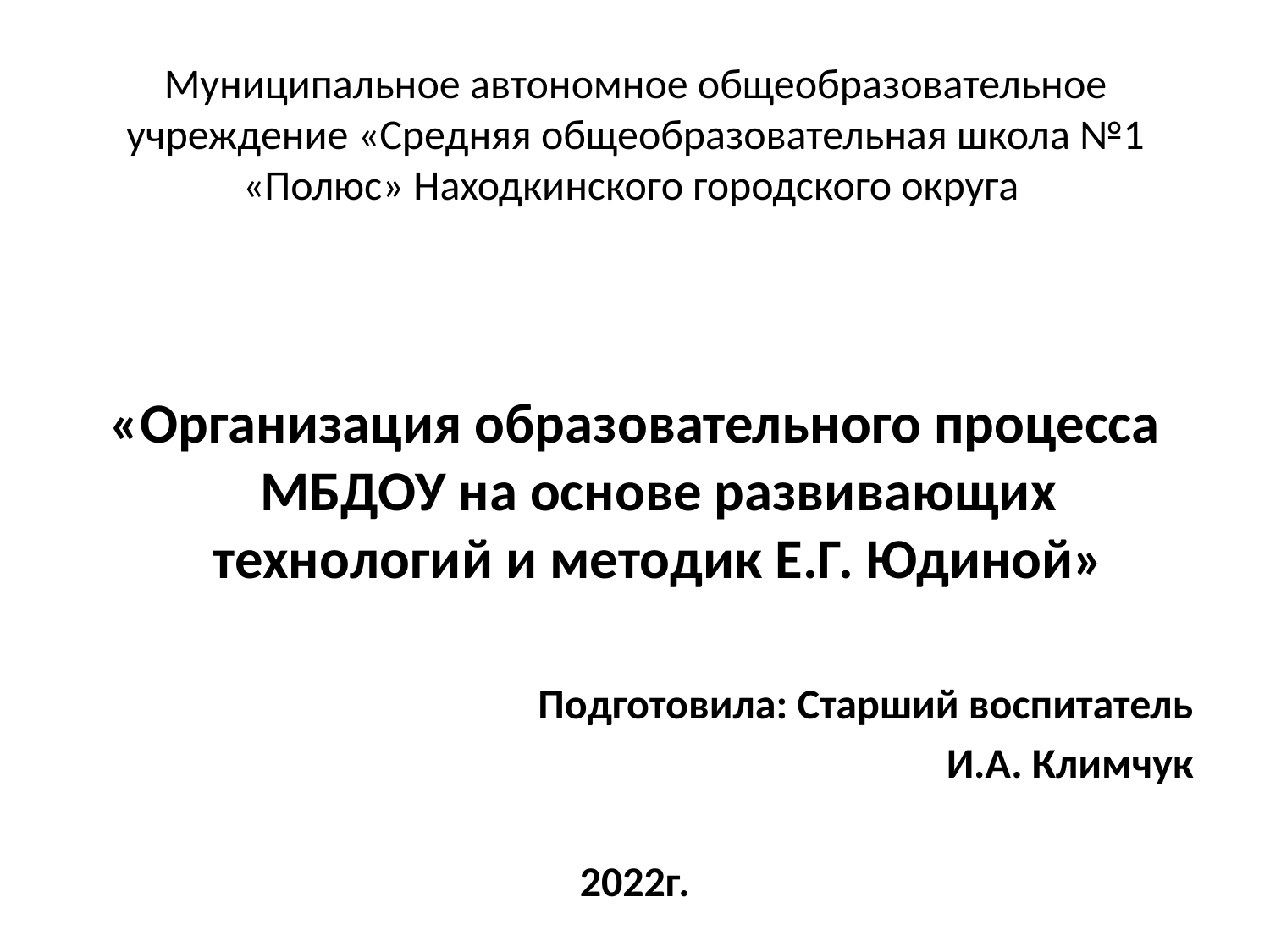

# Муниципальное автономное общеобразовательное учреждение «Средняя общеобразовательная школа №1 «Полюс» Находкинского городского округа

«Организация образовательного процесса МБДОУ на основе развивающих технологий и методик Е.Г. Юдиной»

Подготовила: Старший воспитатель
И.А. Климчук

2022г.